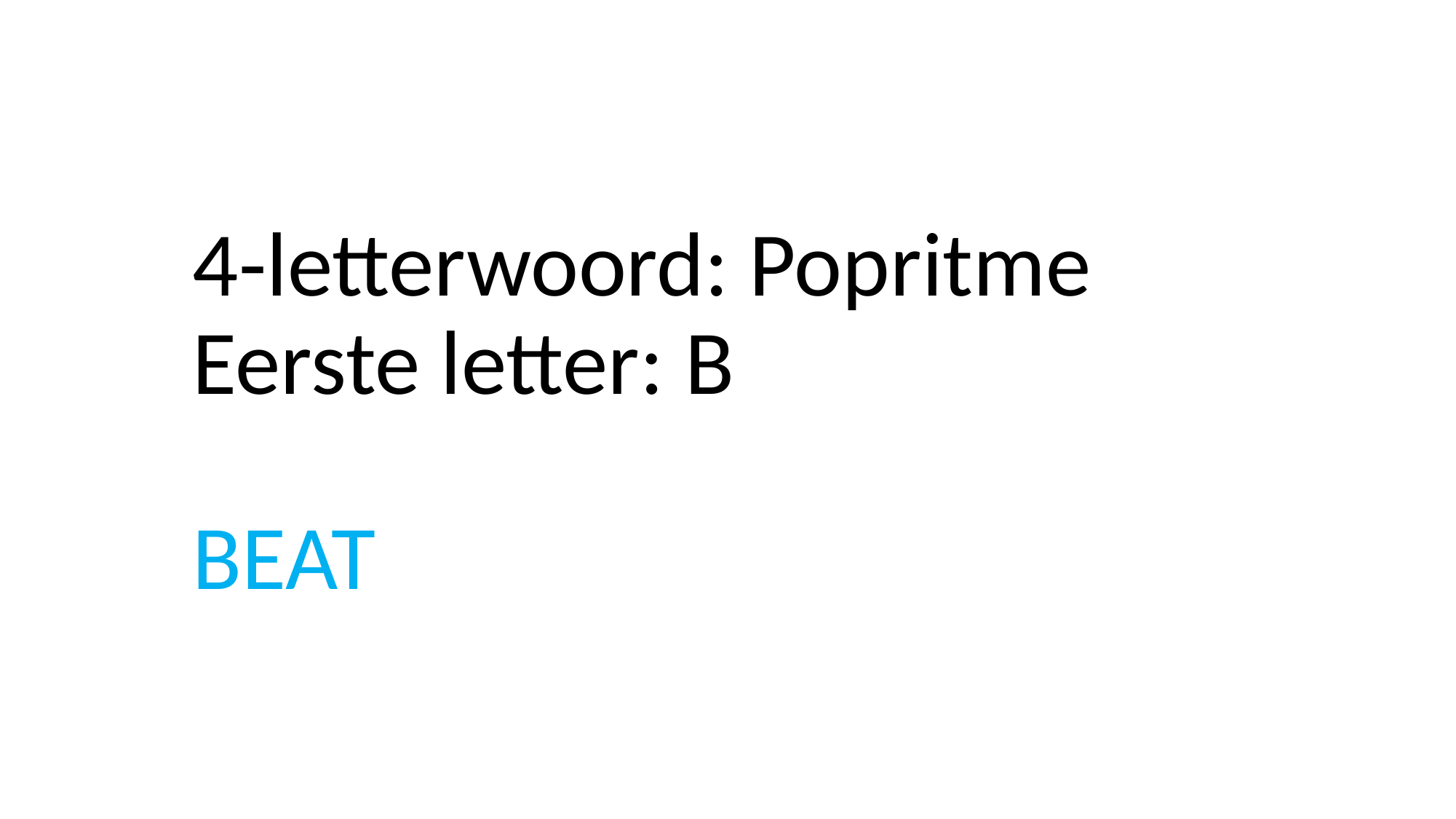

# 4-letterwoord: Popritme Eerste letter: B
BEAT